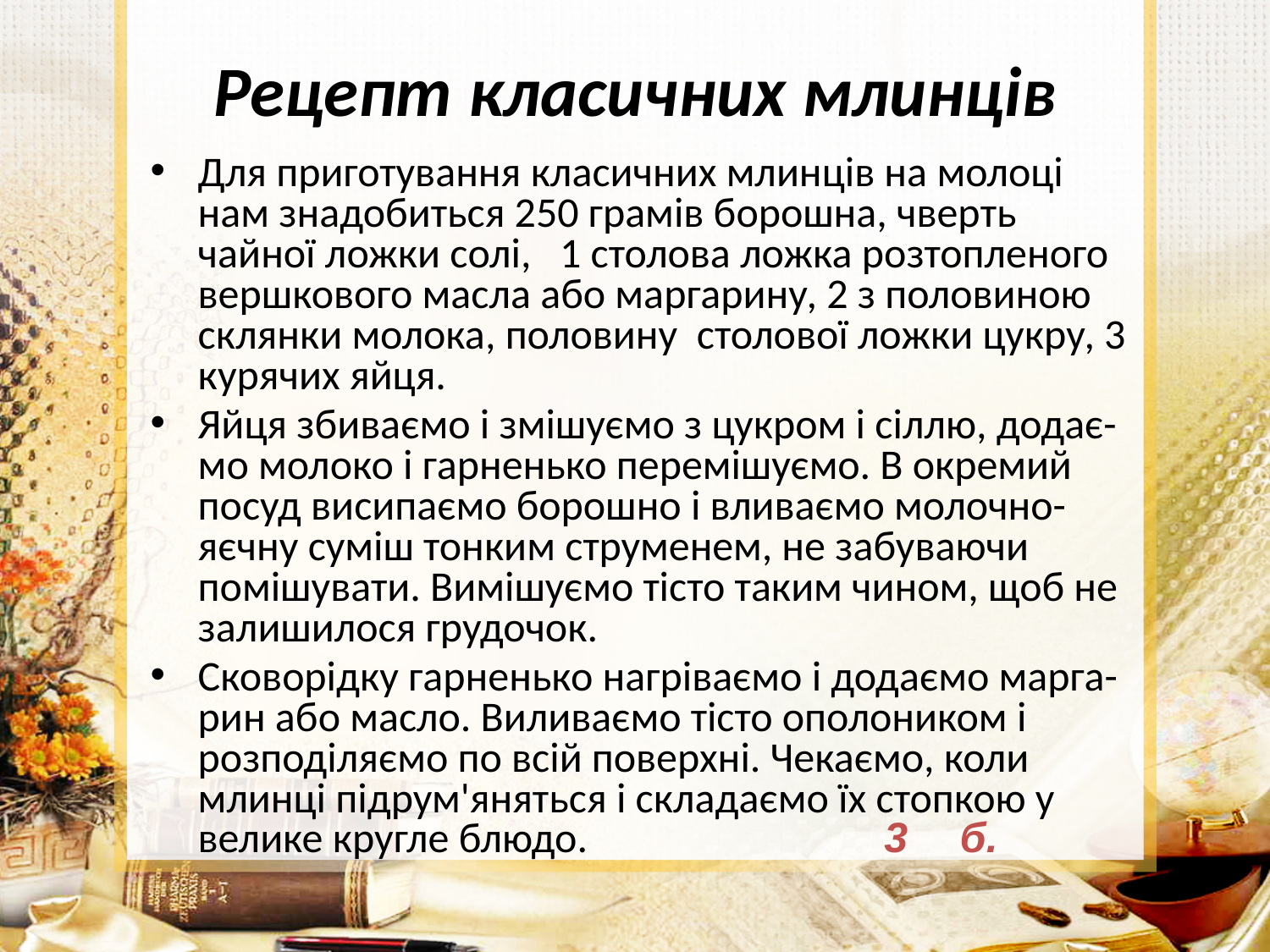

# Рецепт класичних млинців
Для приготування класичних млинців на молоці нам знадобиться 250 грамів борошна, чверть чайної ложки солі,   1 столова ложка розтопленого вершкового масла або маргарину, 2 з половиною склянки молока, половину  столової ложки цукру, 3 курячих яйця.
Яйця збиваємо і змішуємо з цукром і сіллю, додає-мо молоко і гарненько перемішуємо. В окремий посуд висипаємо борошно і вливаємо молочно-яєчну суміш тонким струменем, не забуваючи помішувати. Вимішуємо тісто таким чином, щоб не залишилося грудочок.
Сковорідку гарненько нагріваємо і додаємо марга-рин або масло. Виливаємо тісто ополоником і розподіляємо по всій поверхні. Чекаємо, коли млинці підрум'яняться і складаємо їх стопкою у велике кругле блюдо.                         3	б.